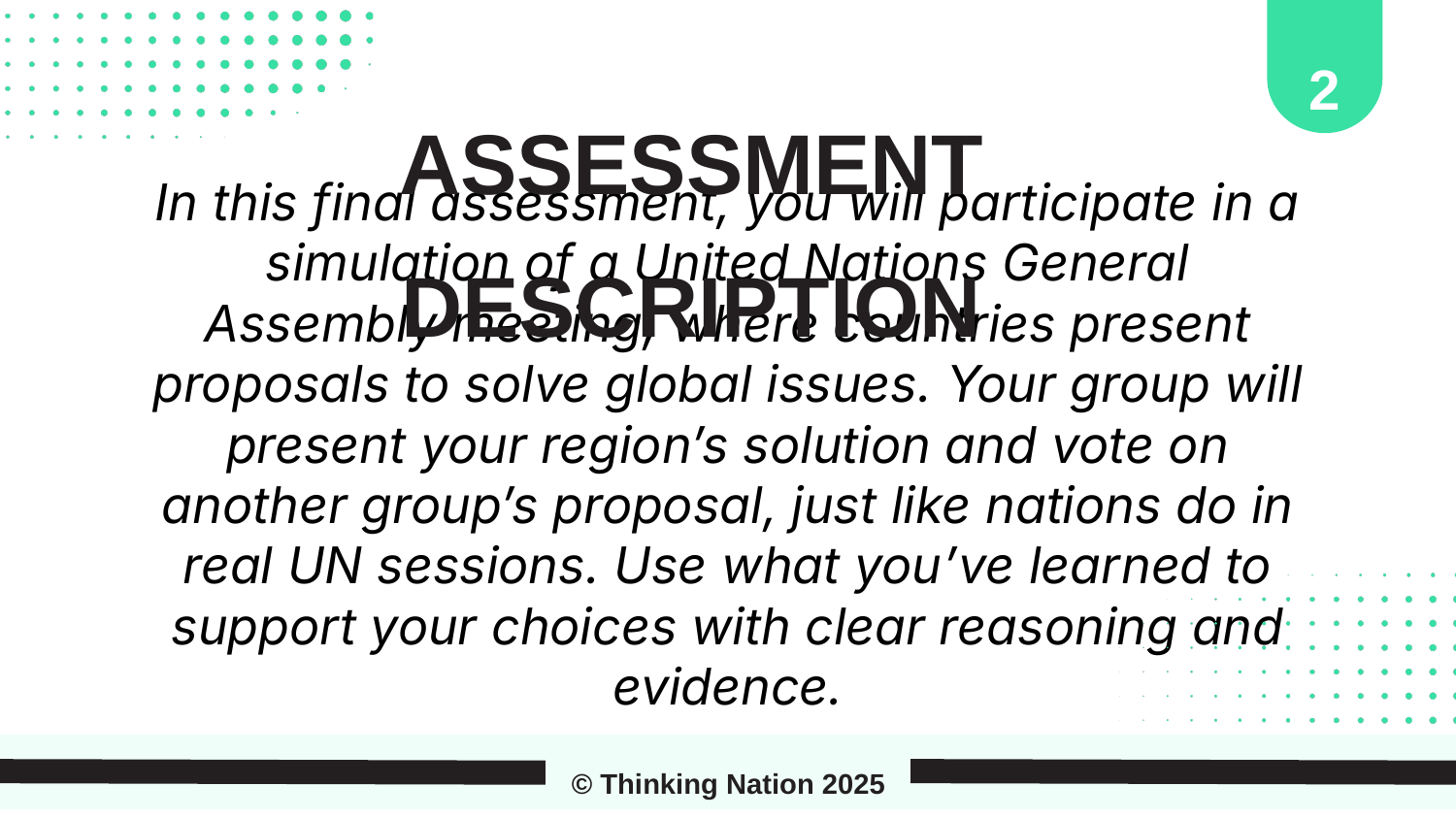

2
ASSESSMENT DESCRIPTION
In this final assessment, you will participate in a simulation of a United Nations General Assembly meeting, where countries present proposals to solve global issues. Your group will present your region’s solution and vote on another group’s proposal, just like nations do in real UN sessions. Use what you’ve learned to support your choices with clear reasoning and evidence.

© Thinking Nation 2025